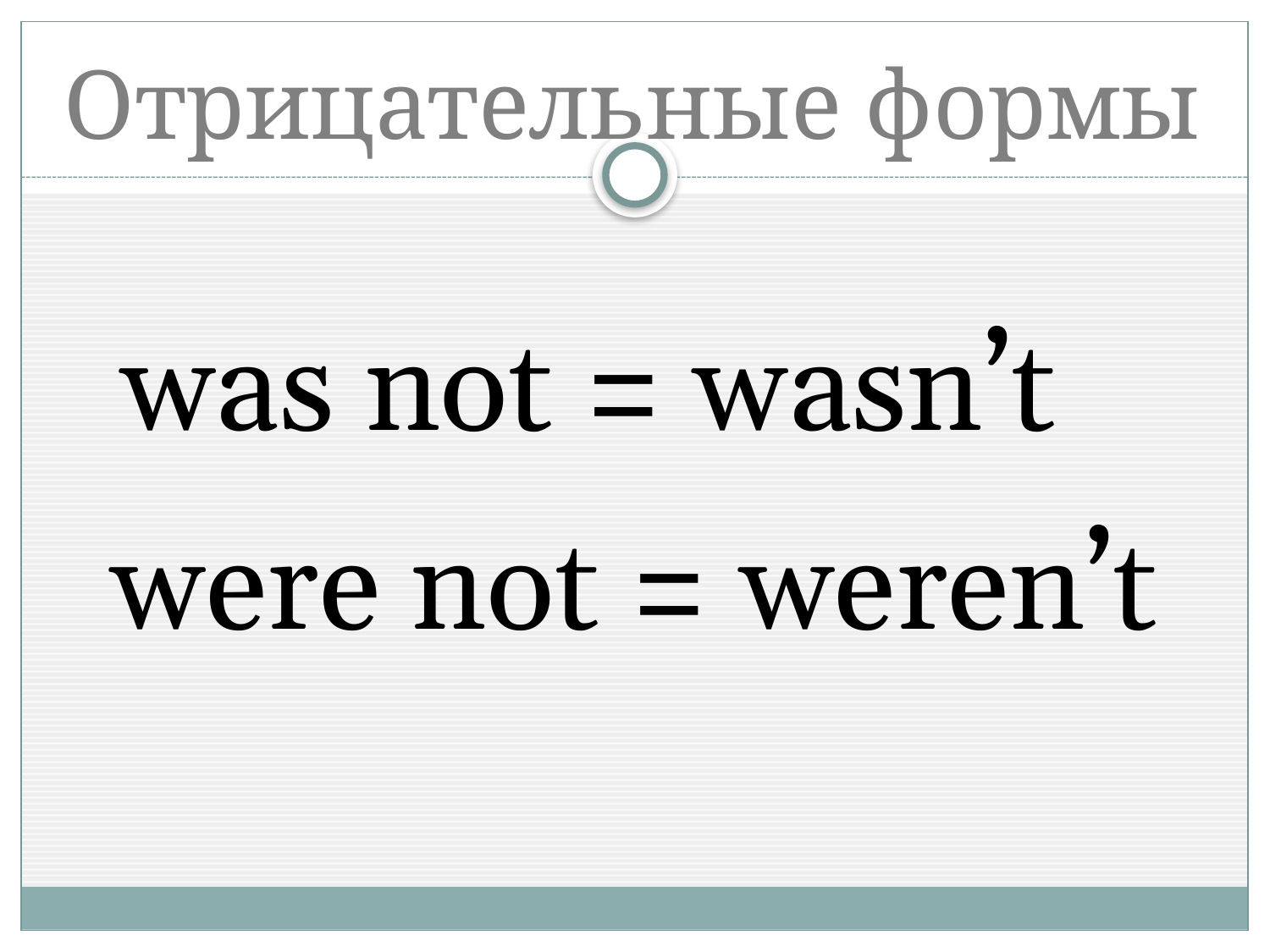

# Отрицательные формы
was not = wasn’t
were not = weren’t